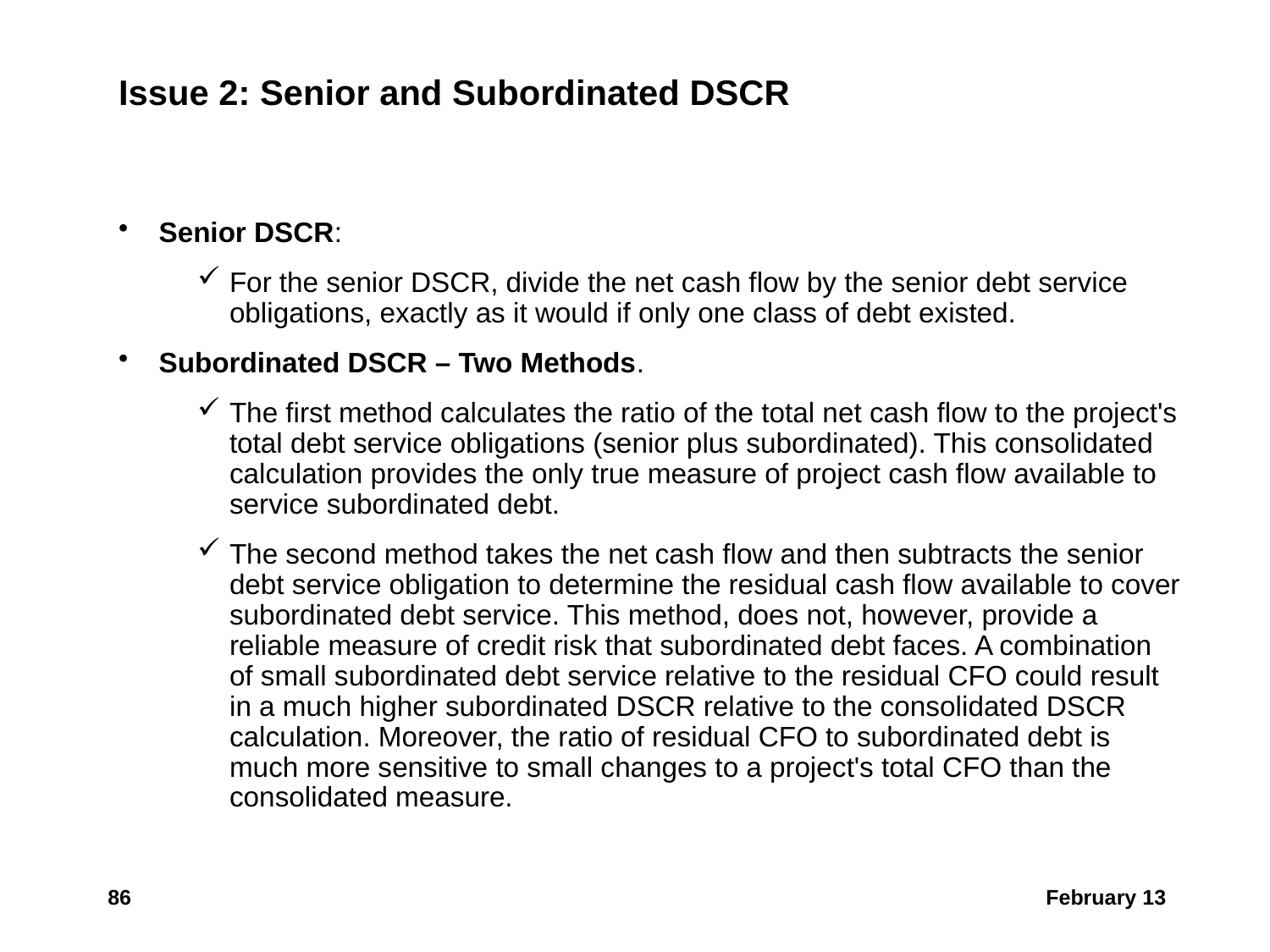

# Issue 2: Senior and Subordinated DSCR
Senior DSCR:
For the senior DSCR, divide the net cash flow by the senior debt service obligations, exactly as it would if only one class of debt existed.
Subordinated DSCR – Two Methods.
The first method calculates the ratio of the total net cash flow to the project's total debt service obligations (senior plus subordinated). This consolidated calculation provides the only true measure of project cash flow available to service subordinated debt.
The second method takes the net cash flow and then subtracts the senior debt service obligation to determine the residual cash flow available to cover subordinated debt service. This method, does not, however, provide a reliable measure of credit risk that subordinated debt faces. A combination of small subordinated debt service relative to the residual CFO could result in a much higher subordinated DSCR relative to the consolidated DSCR calculation. Moreover, the ratio of residual CFO to subordinated debt is much more sensitive to small changes to a project's total CFO than the consolidated measure.